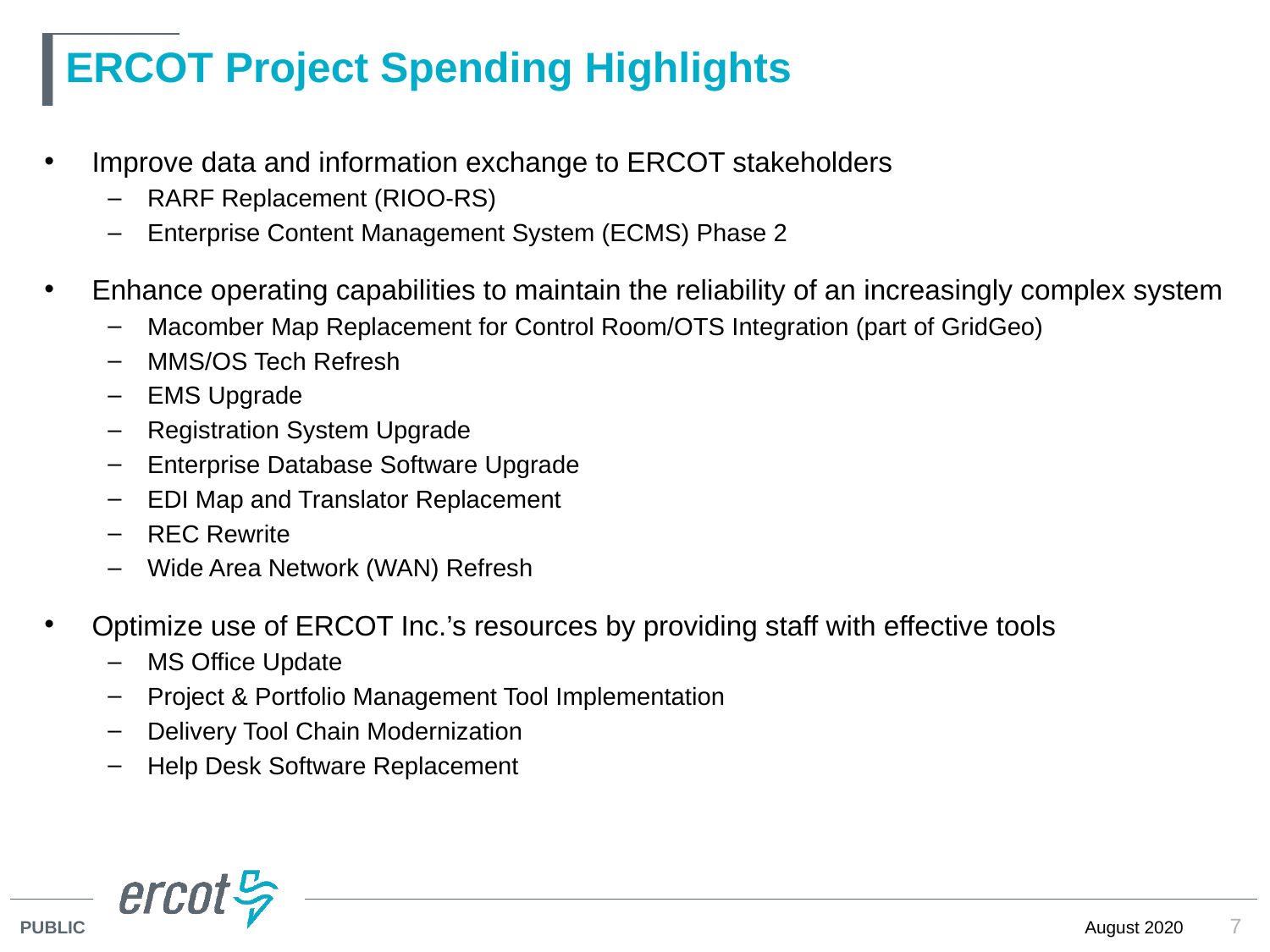

# ERCOT Project Spending Highlights
Improve data and information exchange to ERCOT stakeholders
RARF Replacement (RIOO-RS)
Enterprise Content Management System (ECMS) Phase 2

Enhance operating capabilities to maintain the reliability of an increasingly complex system
Macomber Map Replacement for Control Room/OTS Integration (part of GridGeo)
MMS/OS Tech Refresh
EMS Upgrade
Registration System Upgrade
Enterprise Database Software Upgrade
EDI Map and Translator Replacement
REC Rewrite
Wide Area Network (WAN) Refresh

Optimize use of ERCOT Inc.’s resources by providing staff with effective tools
MS Office Update
Project & Portfolio Management Tool Implementation
Delivery Tool Chain Modernization
Help Desk Software Replacement
7